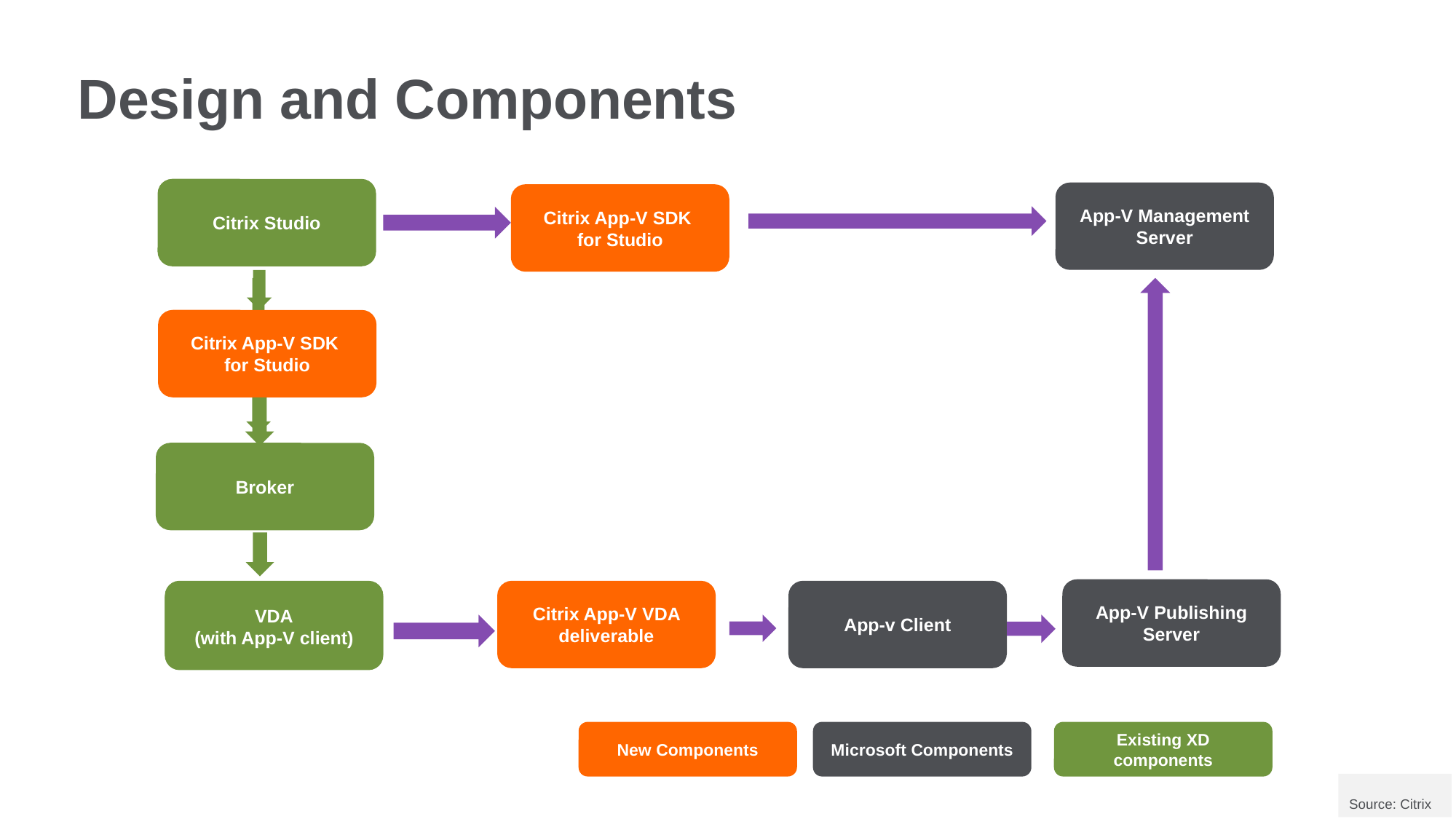

# Design and Components
Citrix Studio
App-V Management Server
Citrix App-V SDK
for Studio

Citrix App-V SDK
for Studio

Broker

App-V Publishing Server
VDA
Citrix App-V VDA deliverable
App-v Client
VDA
(with App-V client)

New Components
Microsoft Components
Existing XD components

Source: Citrix